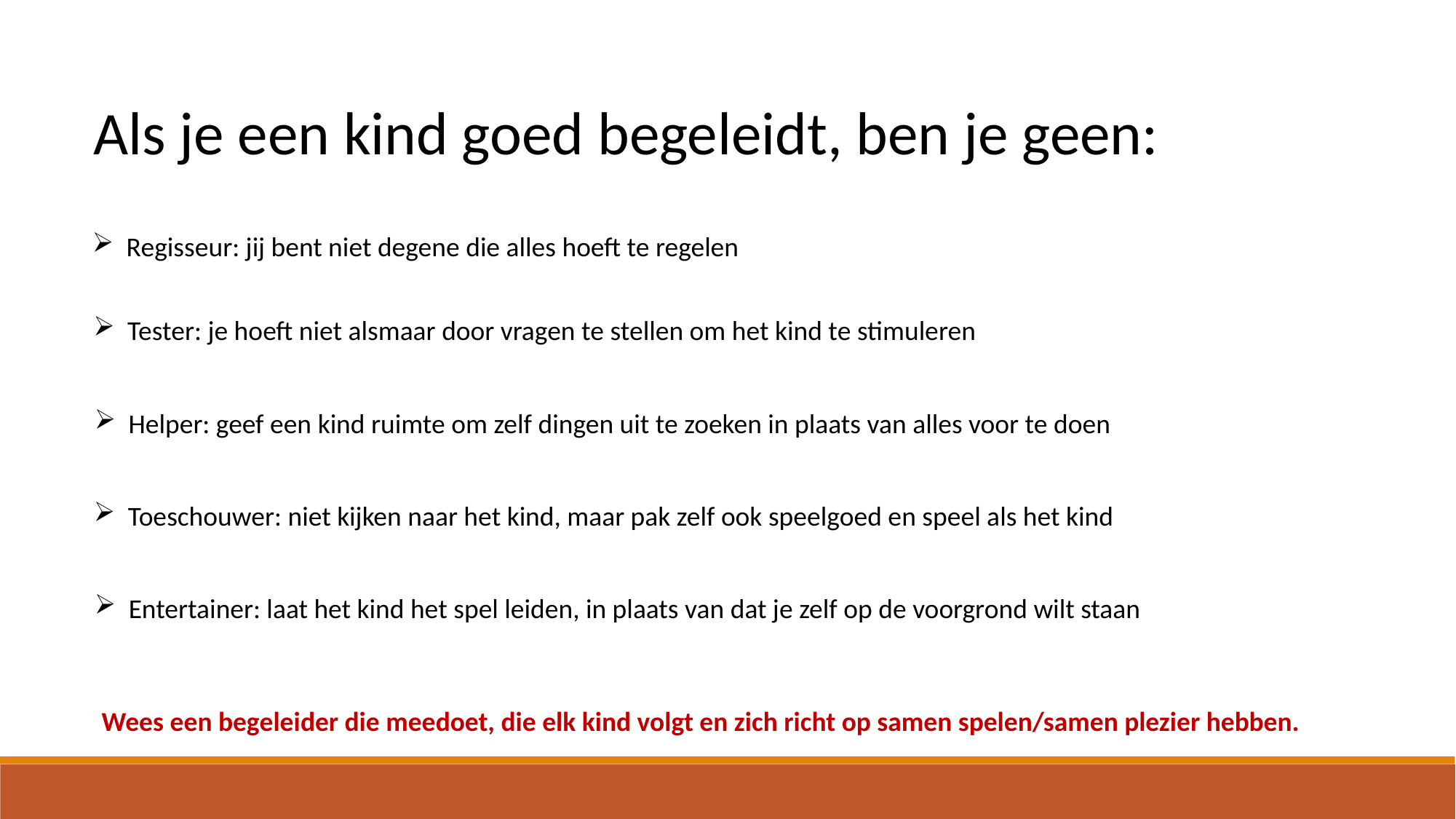

Als je een kind goed begeleidt, ben je geen:

Regisseur: jij bent niet degene die alles hoeft te regelen
Tester: je hoeft niet alsmaar door vragen te stellen om het kind te stimuleren
Helper: geef een kind ruimte om zelf dingen uit te zoeken in plaats van alles voor te doen
Toeschouwer: niet kijken naar het kind, maar pak zelf ook speelgoed en speel als het kind
Entertainer: laat het kind het spel leiden, in plaats van dat je zelf op de voorgrond wilt staan
Wees een begeleider die meedoet, die elk kind volgt en zich richt op samen spelen/samen plezier hebben.